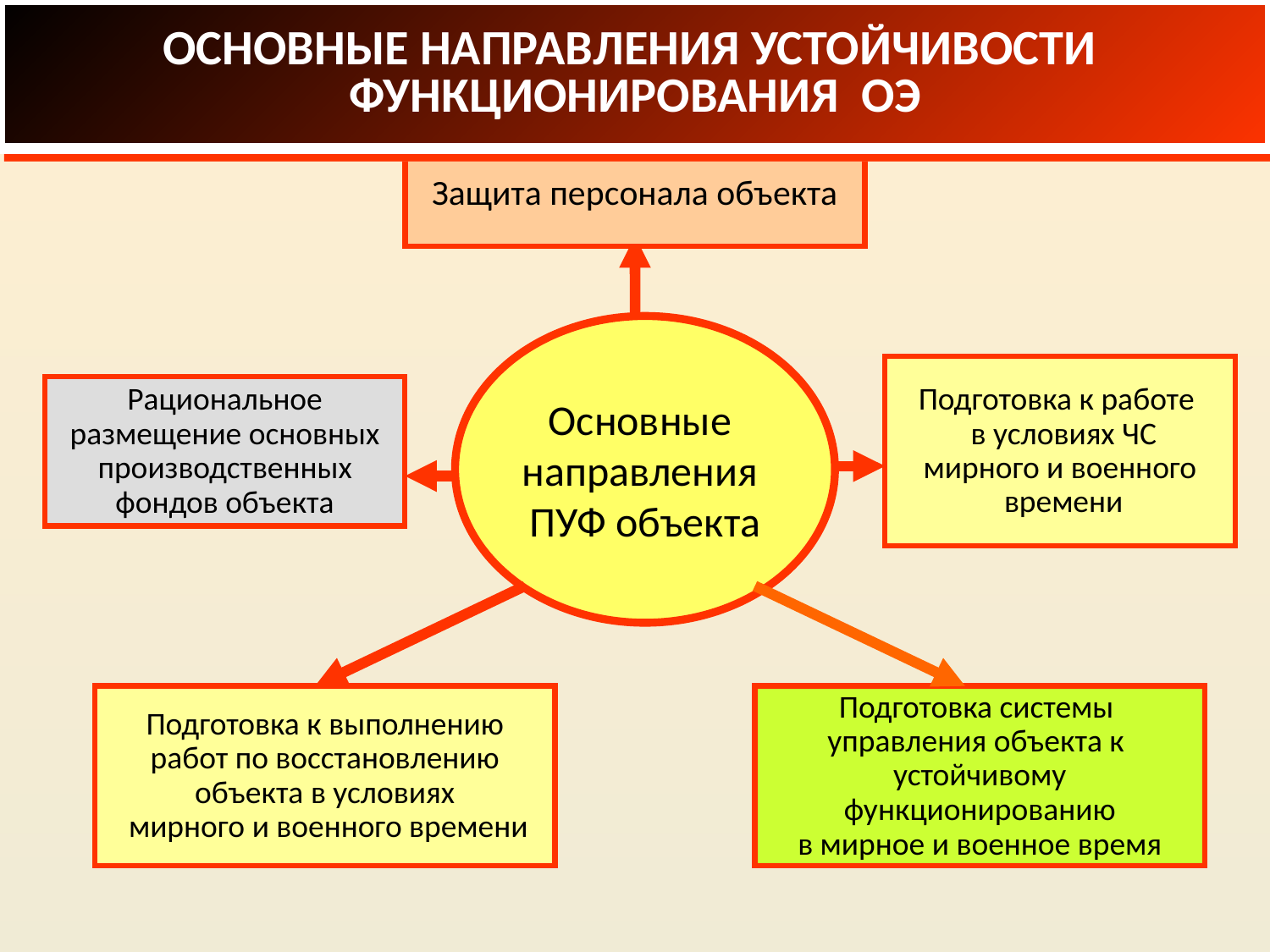

ОСНОВНЫЕ НАПРАВЛЕНИЯ УСТОЙЧИВОСТИ
ФУНКЦИОНИРОВАНИЯ  ОЭ
#
Защита персонала объекта

Основные
направления
ПУФ объекта
Подготовка к работе
 в условиях ЧС
мирного и военного
 времени
Рациональное размещение основных производственных фондов объекта

Подготовка к выполнению
работ по восстановлению
объекта в условиях
 мирного и военного времени
Подготовка системы
управления объекта к
устойчивому
 функционированию
в мирное и военное время